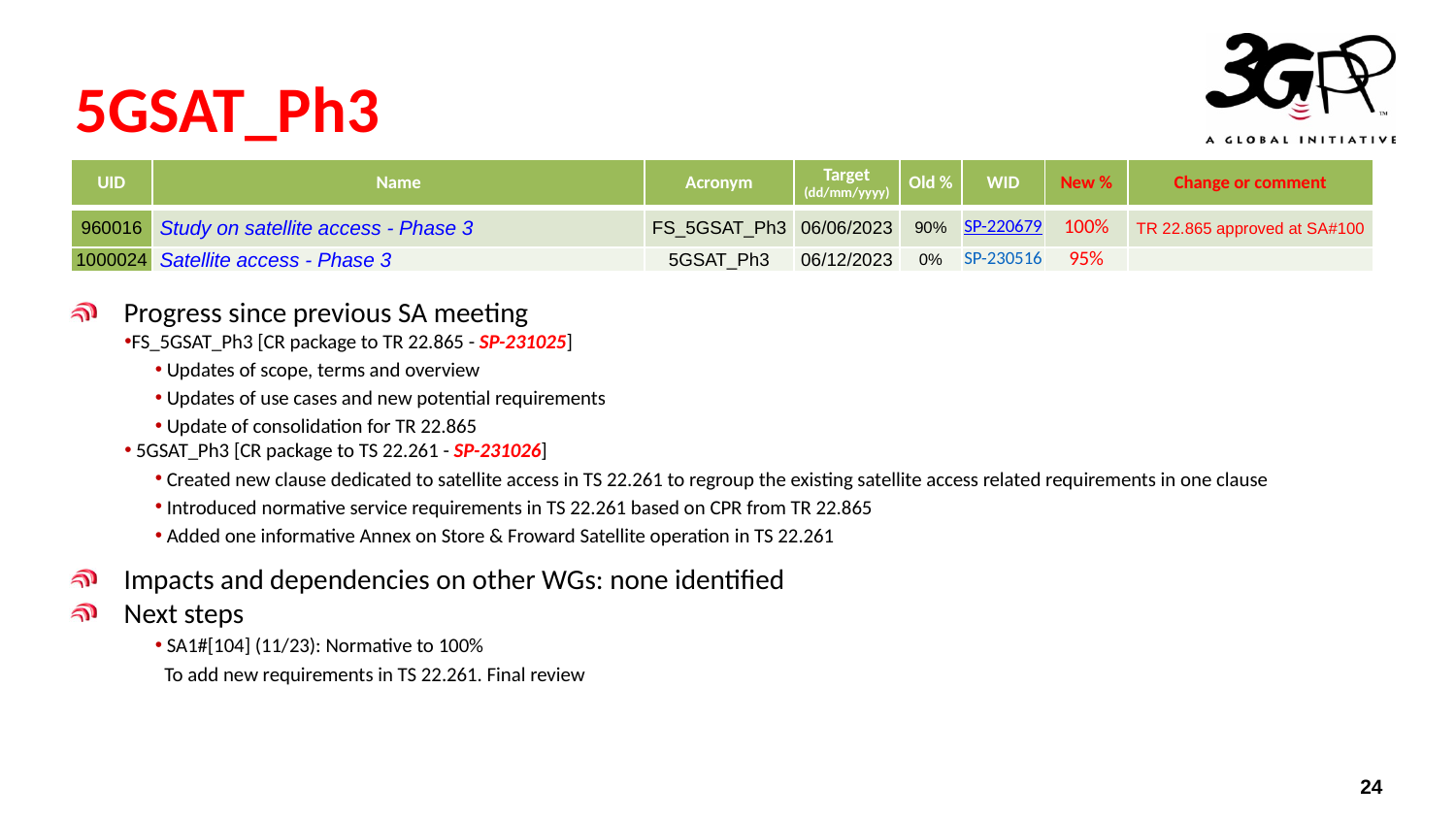

# 5GSAT_Ph3
| UID | Name | Acronym | Target (dd/mm/yyyy) | Old % | WID | New % | Change or comment |
| --- | --- | --- | --- | --- | --- | --- | --- |
| 960016 | Study on satellite access - Phase 3 | FS\_5GSAT\_Ph3 | 06/06/2023 | 90% | SP-220679 | 100% | TR 22.865 approved at SA#100 |
| 1000024 | Satellite access - Phase 3 | 5GSAT\_Ph3 | 06/12/2023 | 0% | SP-230516 | 95% |  |
Progress since previous SA meeting
FS_5GSAT_Ph3 [CR package to TR 22.865 - SP-231025]
 Updates of scope, terms and overview
 Updates of use cases and new potential requirements
 Update of consolidation for TR 22.865
 5GSAT_Ph3 [CR package to TS 22.261 - SP-231026]
 Created new clause dedicated to satellite access in TS 22.261 to regroup the existing satellite access related requirements in one clause
 Introduced normative service requirements in TS 22.261 based on CPR from TR 22.865
 Added one informative Annex on Store & Froward Satellite operation in TS 22.261

Impacts and dependencies on other WGs: none identified
Next steps
 SA1#[104] (11/23): Normative to 100%
  To add new requirements in TS 22.261. Final review